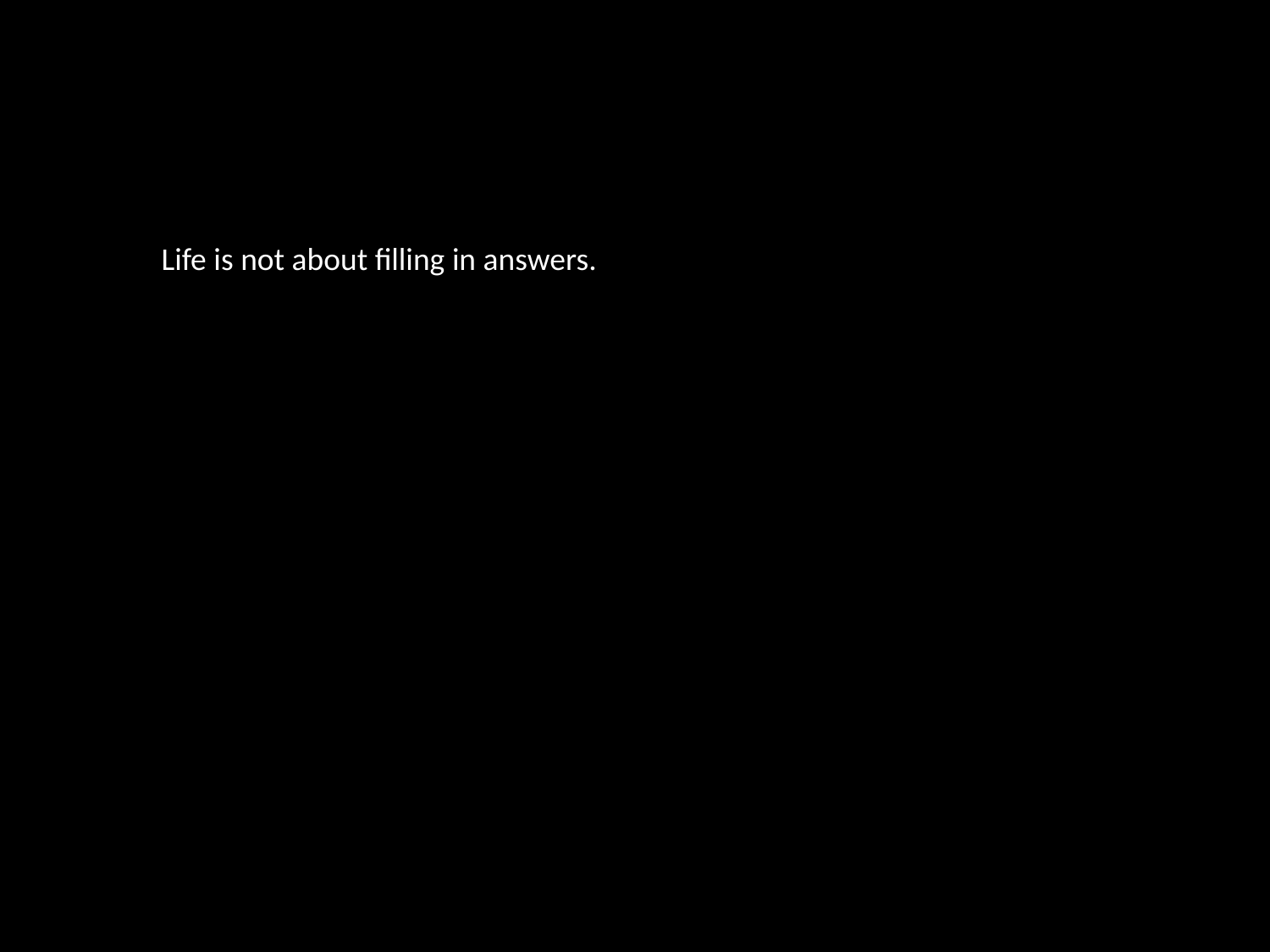

Life is not about filling in answers.